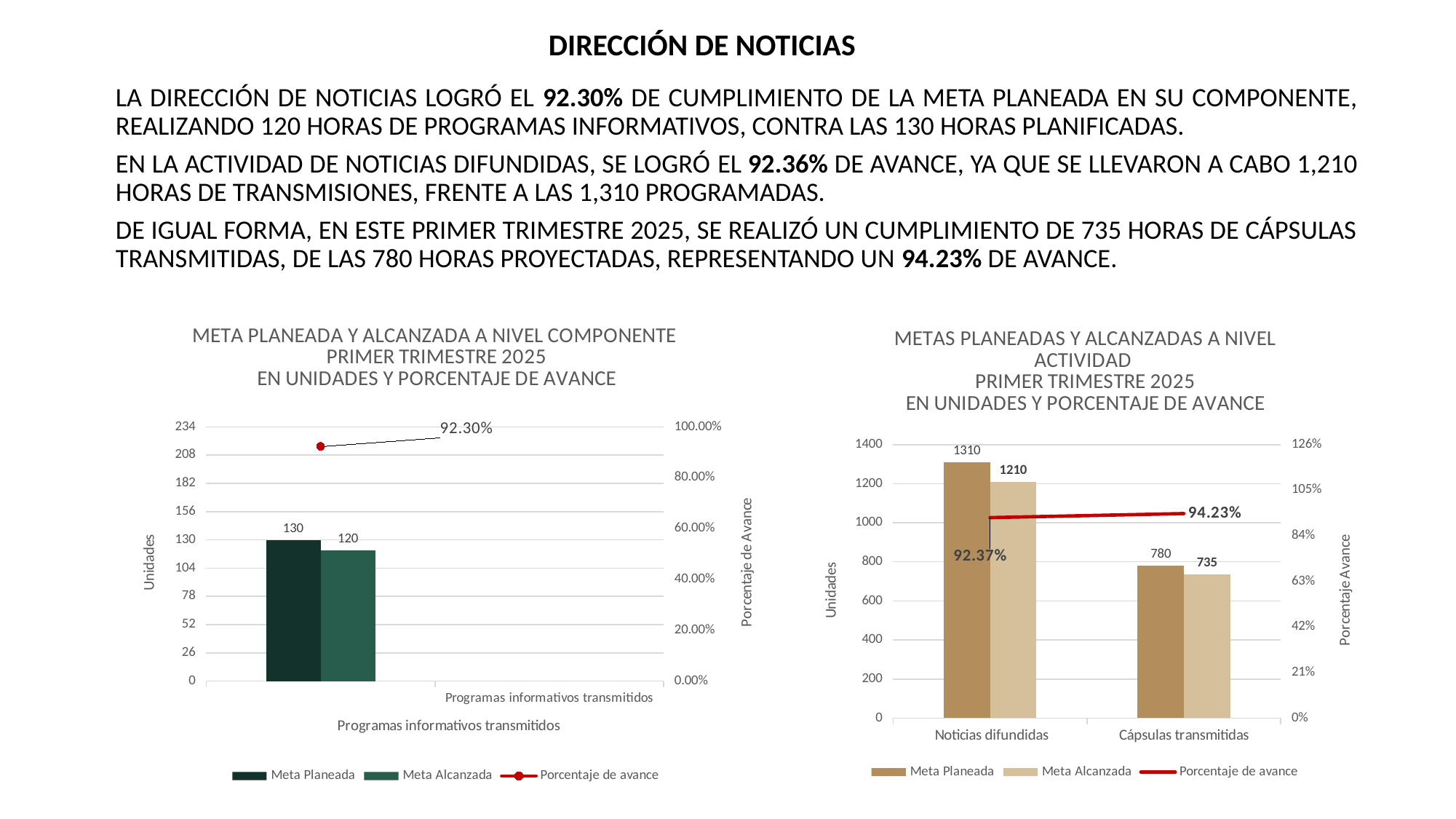

DIRECCIÓN DE NOTICIAS
LA DIRECCIÓN DE NOTICIAS LOGRÓ EL 92.30% DE CUMPLIMIENTO DE LA META PLANEADA EN SU COMPONENTE, REALIZANDO 120 HORAS DE PROGRAMAS INFORMATIVOS, CONTRA LAS 130 HORAS PLANIFICADAS.
EN LA ACTIVIDAD DE NOTICIAS DIFUNDIDAS, SE LOGRÓ EL 92.36% DE AVANCE, YA QUE SE LLEVARON A CABO 1,210 HORAS DE TRANSMISIONES, FRENTE A LAS 1,310 PROGRAMADAS.
DE IGUAL FORMA, EN ESTE PRIMER TRIMESTRE 2025, SE REALIZÓ UN CUMPLIMIENTO DE 735 HORAS DE CÁPSULAS TRANSMITIDAS, DE LAS 780 HORAS PROYECTADAS, REPRESENTANDO UN 94.23% DE AVANCE.

### Chart: METAS PLANEADAS Y ALCANZADAS A NIVEL ACTIVIDAD
PRIMER TRIMESTRE 2025
EN UNIDADES Y PORCENTAJE DE AVANCE

| Category | Meta Planeada | Meta Alcanzada |  |
|---|---|---|---|
|  Noticias difundidas | 1310.0 | 1210.0 | 0.9236641221374046 |
| Cápsulas transmitidas | 780.0 | 735.0 | 0.9423076923076923 |

[unsupported chart]